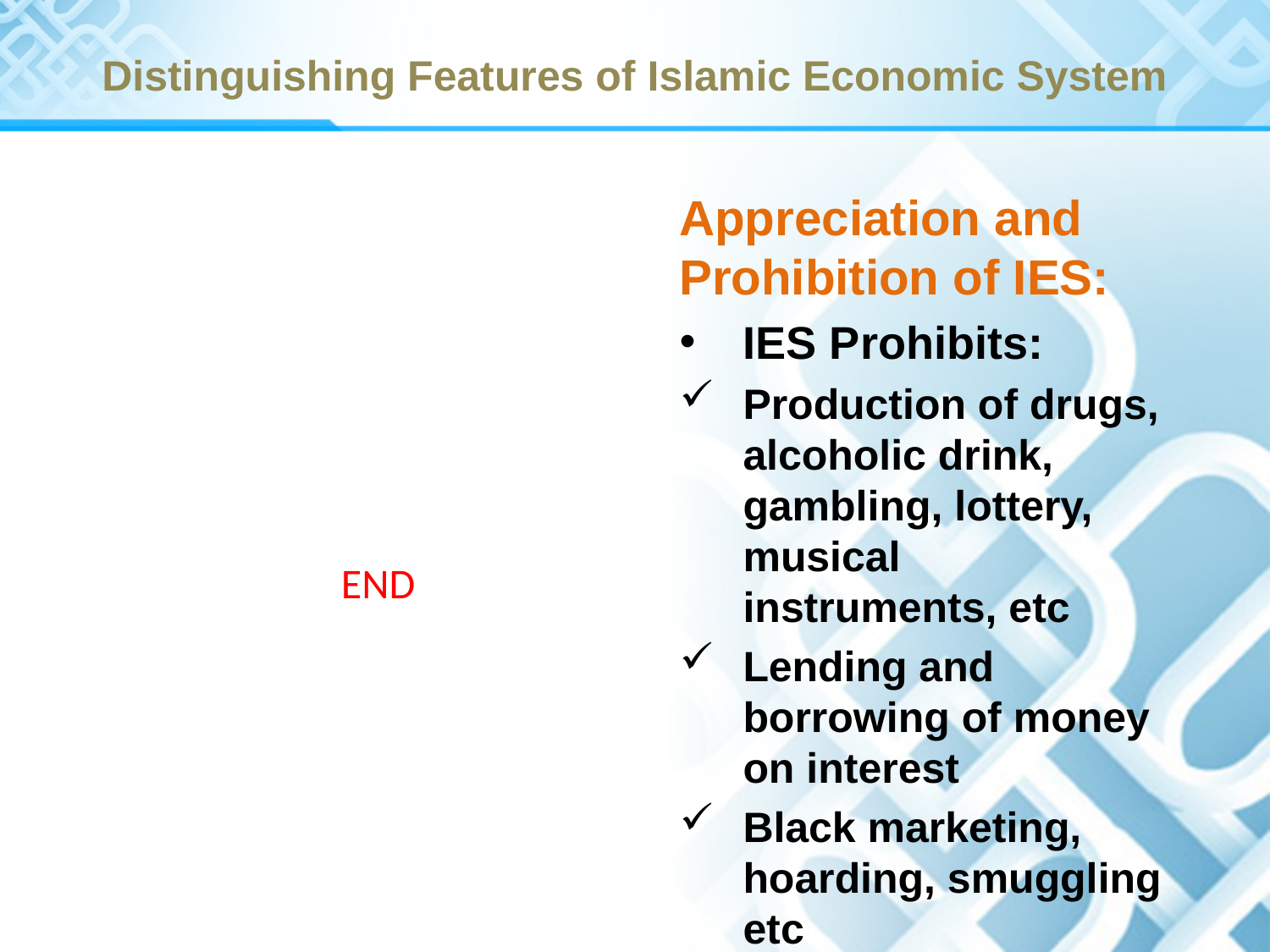

Distinguishing Features of Islamic Economic System
Appreciation and Prohibition of IES:
IES Prohibits:
Production of drugs, alcoholic drink, gambling, lottery, musical instruments, etc
Lending and borrowing of money on interest
Black marketing, hoarding, smuggling etc
END